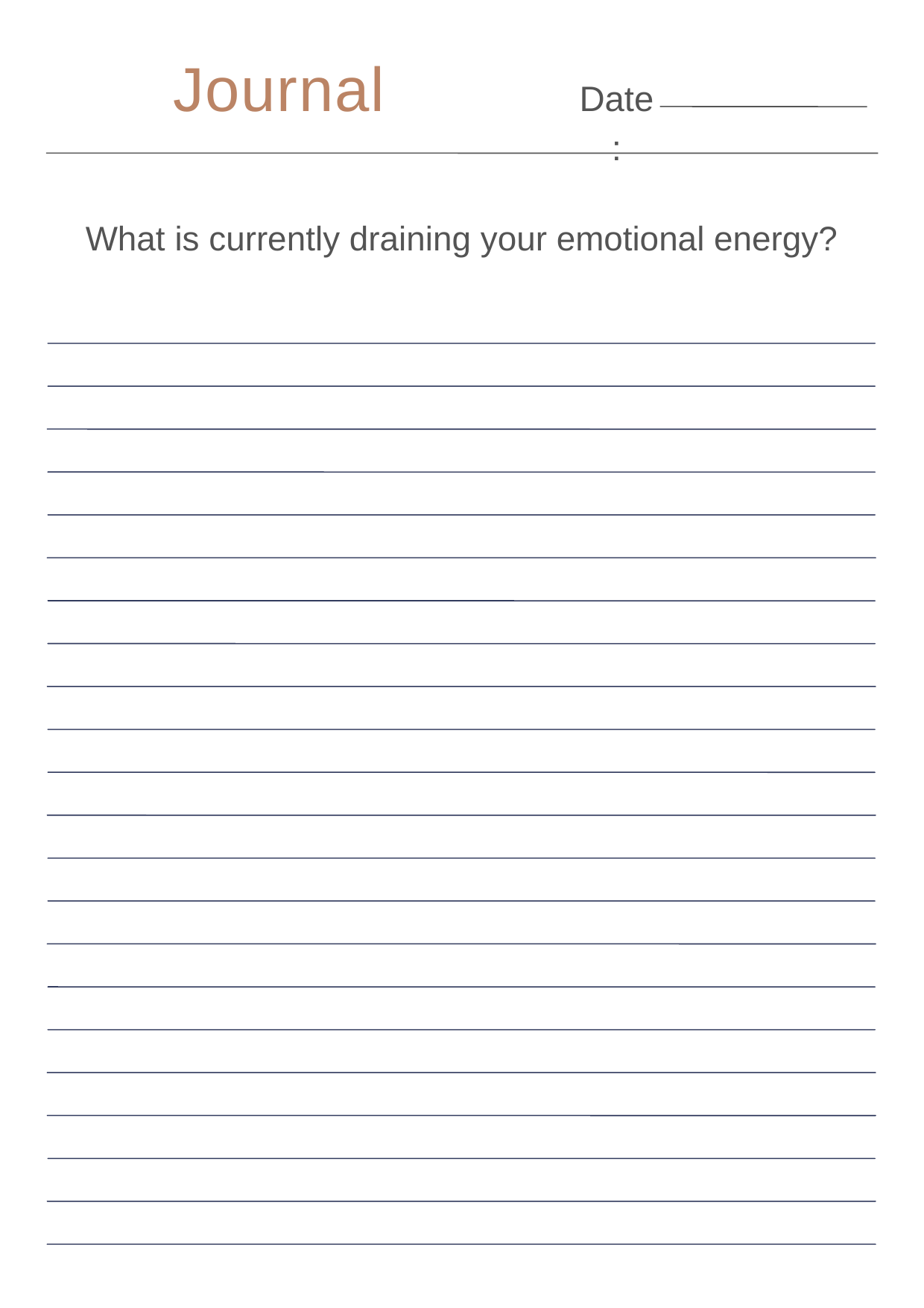

Journal
Date:

What is currently draining your emotional energy?